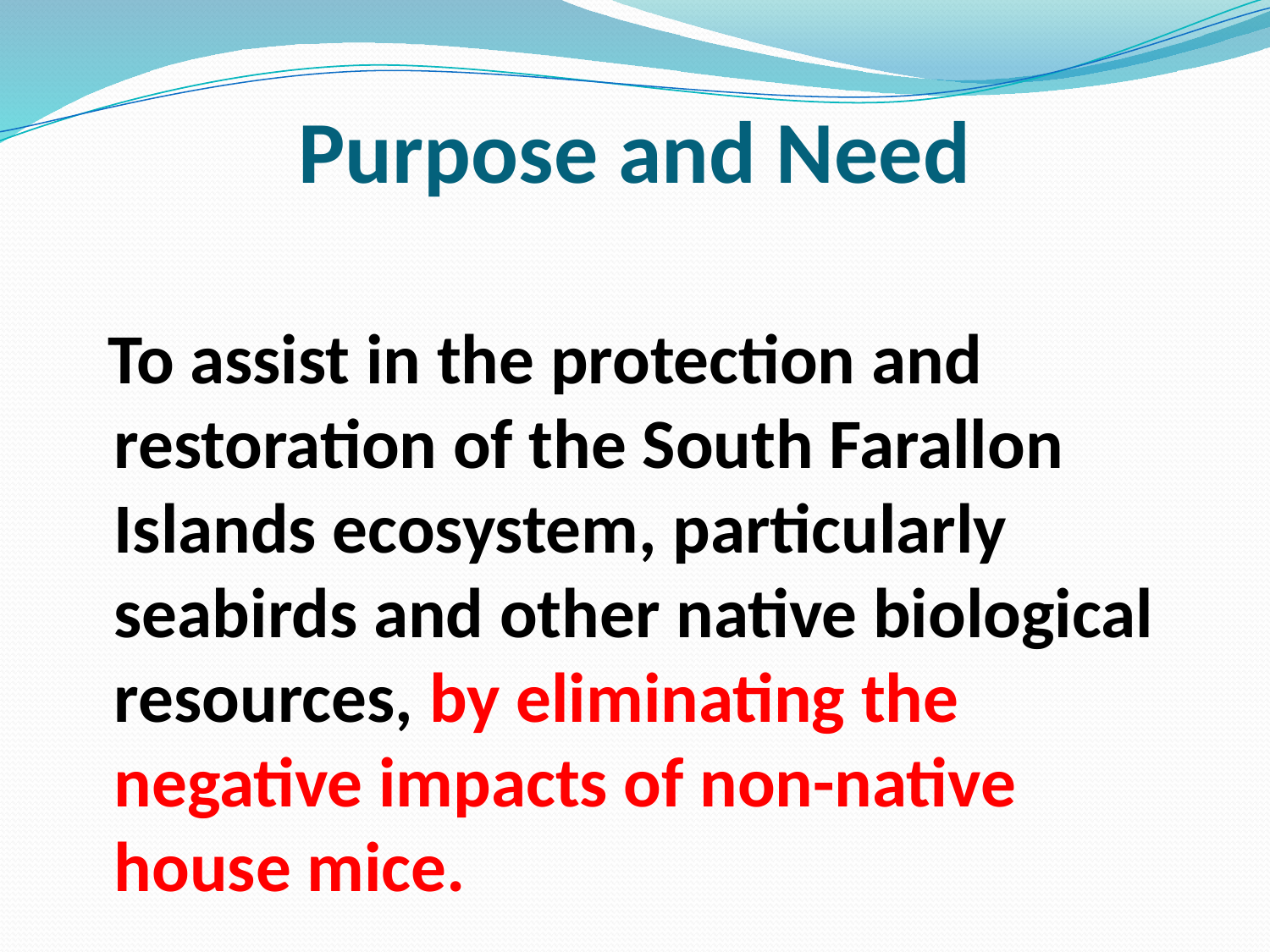

# Purpose and Need
  To assist in the protection and restoration of the South Farallon Islands ecosystem, particularly seabirds and other native biological resources, by eliminating the negative impacts of non-native house mice.